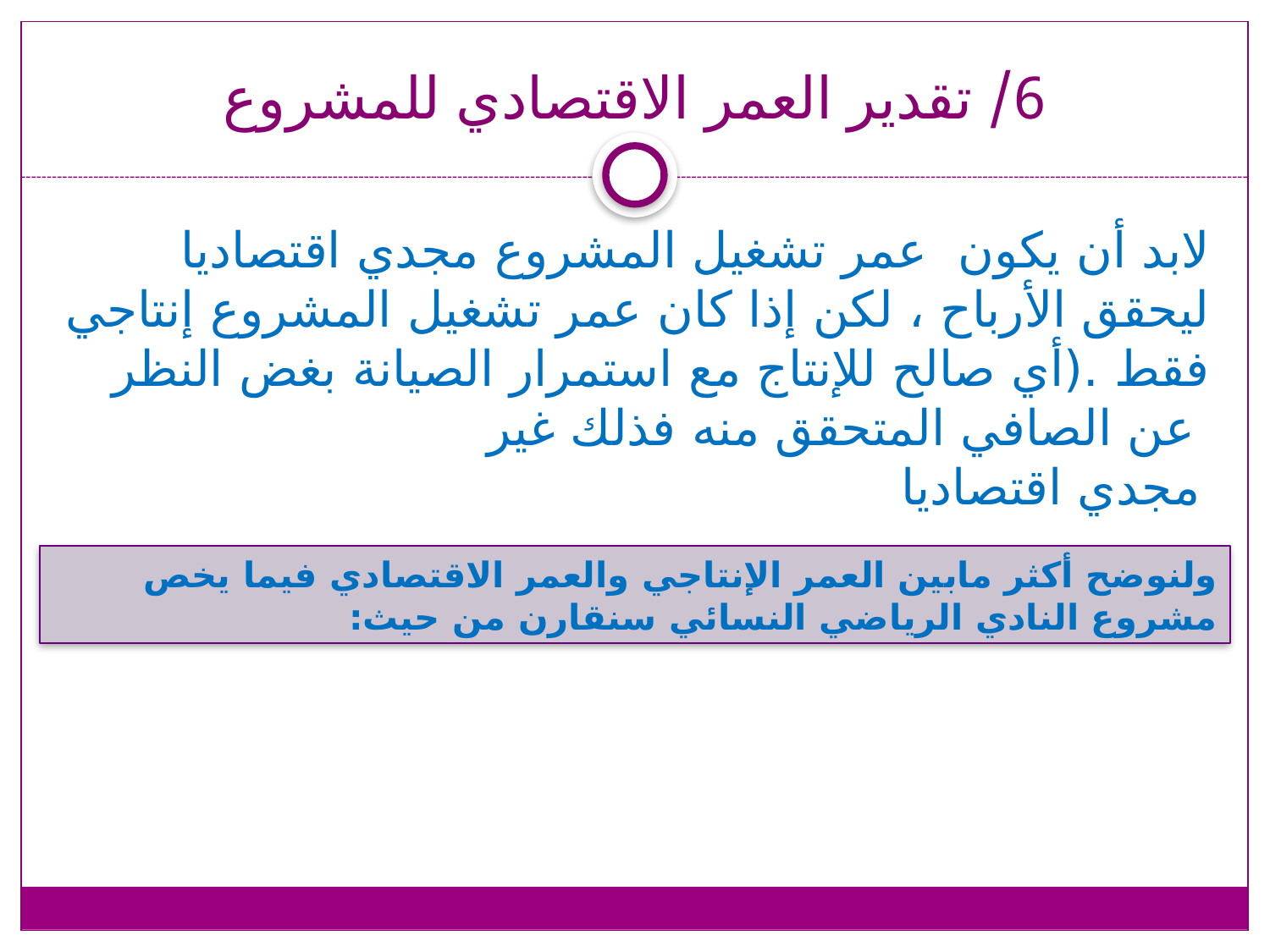

# 6/ تقدير العمر الاقتصادي للمشروع
لابد أن يكون  عمر تشغيل المشروع مجدي اقتصاديا ليحقق الأرباح ، لكن إذا كان عمر تشغيل المشروع إنتاجي فقط .(أي صالح للإنتاج مع استمرار الصيانة بغض النظر عن الصافي المتحقق منه فذلك غير
مجدي اقتصاديا

ولنوضح أكثر مابين العمر الإنتاجي والعمر الاقتصادي فيما يخص مشروع النادي الرياضي النسائي سنقارن من حيث: